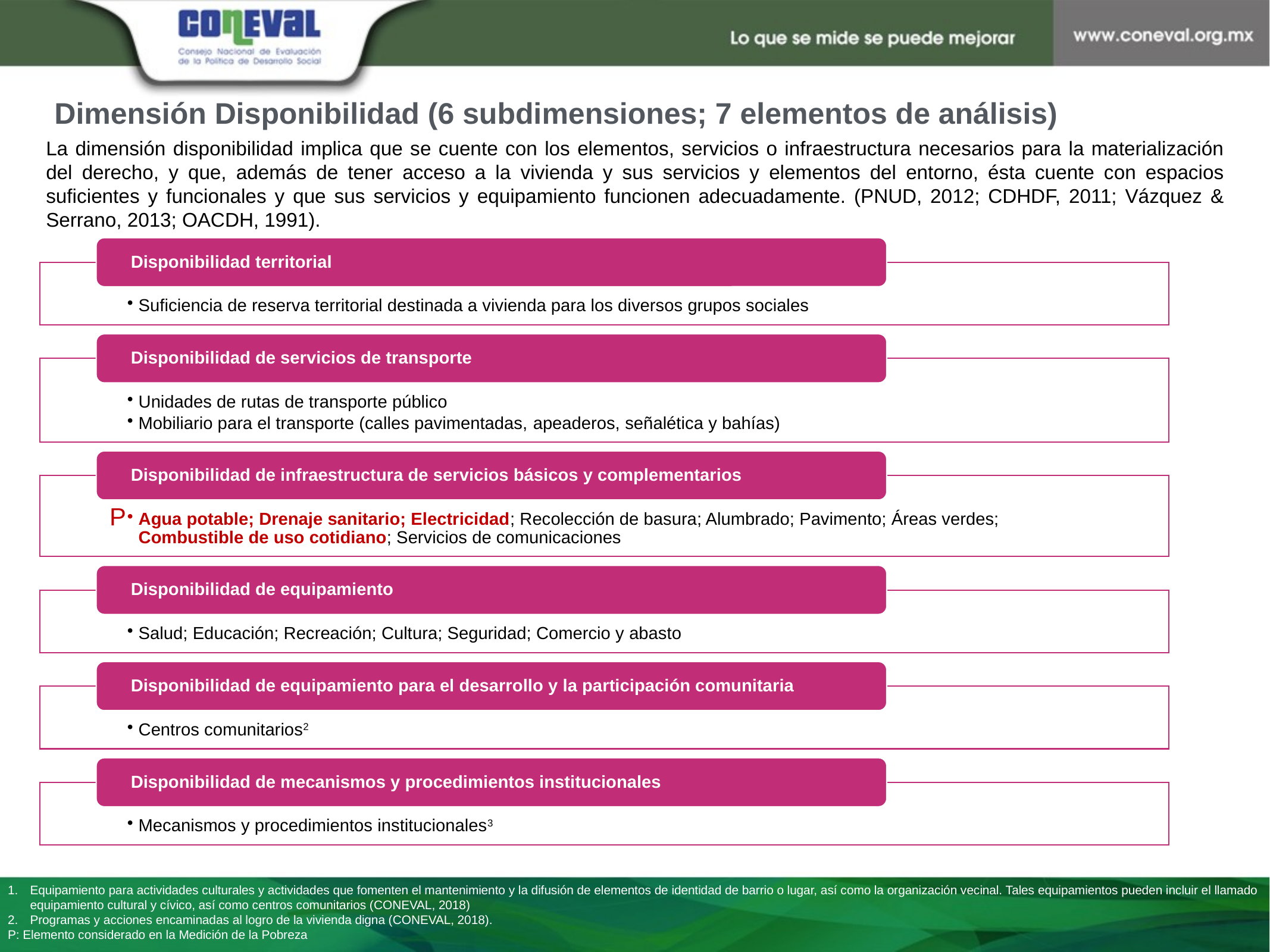

Dimensión Disponibilidad (6 subdimensiones; 7 elementos de análisis)
La dimensión disponibilidad implica que se cuente con los elementos, servicios o infraestructura necesarios para la materialización del derecho, y que, además de tener acceso a la vivienda y sus servicios y elementos del entorno, ésta cuente con espacios suficientes y funcionales y que sus servicios y equipamiento funcionen adecuadamente. (PNUD, 2012; CDHDF, 2011; Vázquez & Serrano, 2013; OACDH, 1991).
Suficiencia de reserva territorial destinada a vivienda para los diversos grupos sociales
Disponibilidad territorial
Unidades de rutas de transporte público
Mobiliario para el transporte (calles pavimentadas, apeaderos, señalética y bahías)
Disponibilidad de servicios de transporte
Agua potable; Drenaje sanitario; Electricidad; Recolección de basura; Alumbrado; Pavimento; Áreas verdes; Combustible de uso cotidiano; Servicios de comunicaciones
Disponibilidad de infraestructura de servicios básicos y complementarios
Salud; Educación; Recreación; Cultura; Seguridad; Comercio y abasto
Disponibilidad de equipamiento
Centros comunitarios2
Disponibilidad de equipamiento para el desarrollo y la participación comunitaria
Mecanismos y procedimientos institucionales3
Disponibilidad de mecanismos y procedimientos institucionales
P
Equipamiento para actividades culturales y actividades que fomenten el mantenimiento y la difusión de elementos de identidad de barrio o lugar, así como la organización vecinal. Tales equipamientos pueden incluir el llamado equipamiento cultural y cívico, así como centros comunitarios (CONEVAL, 2018)
Programas y acciones encaminadas al logro de la vivienda digna (CONEVAL, 2018).
P: Elemento considerado en la Medición de la Pobreza